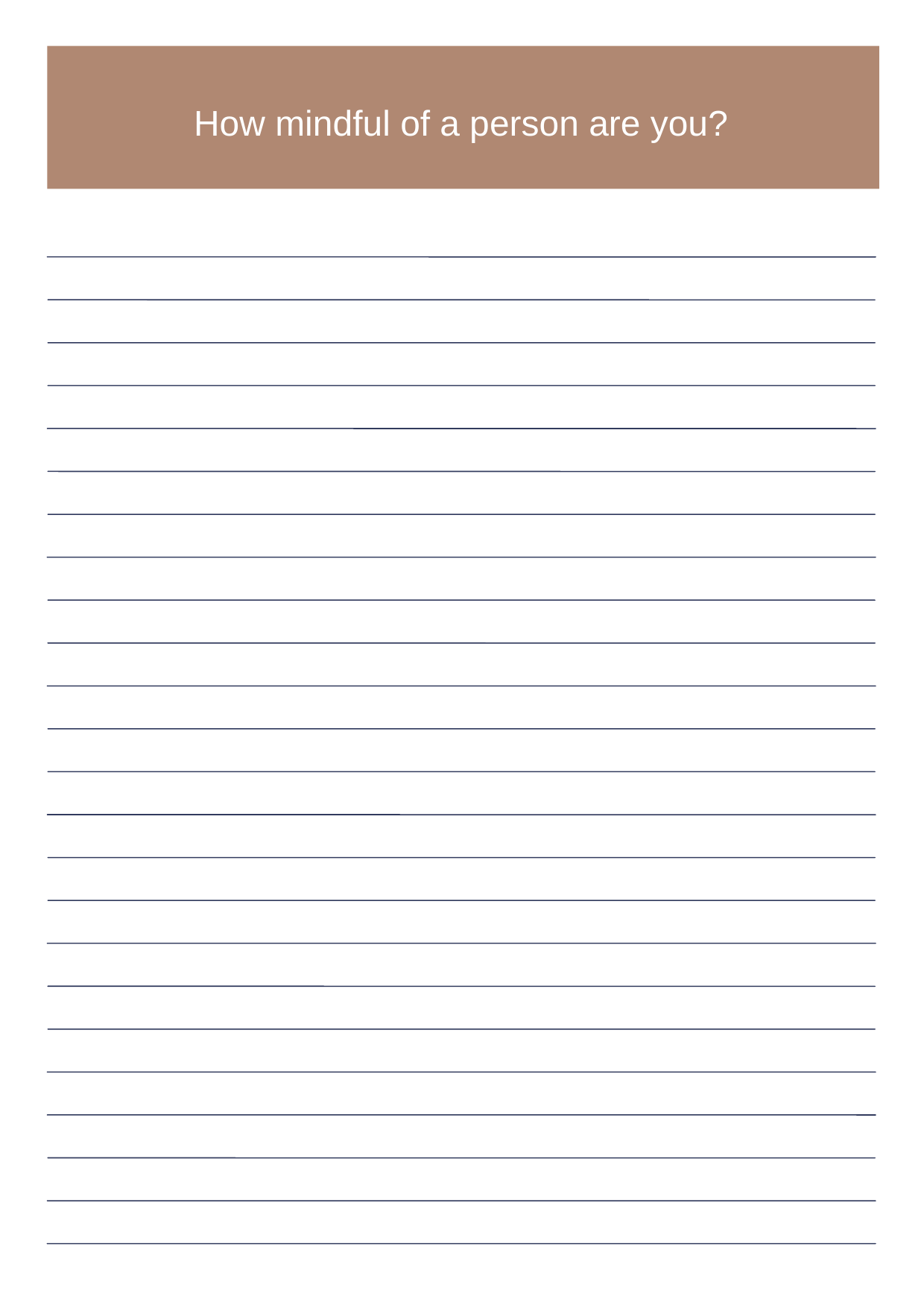

How mindful of a person are you?